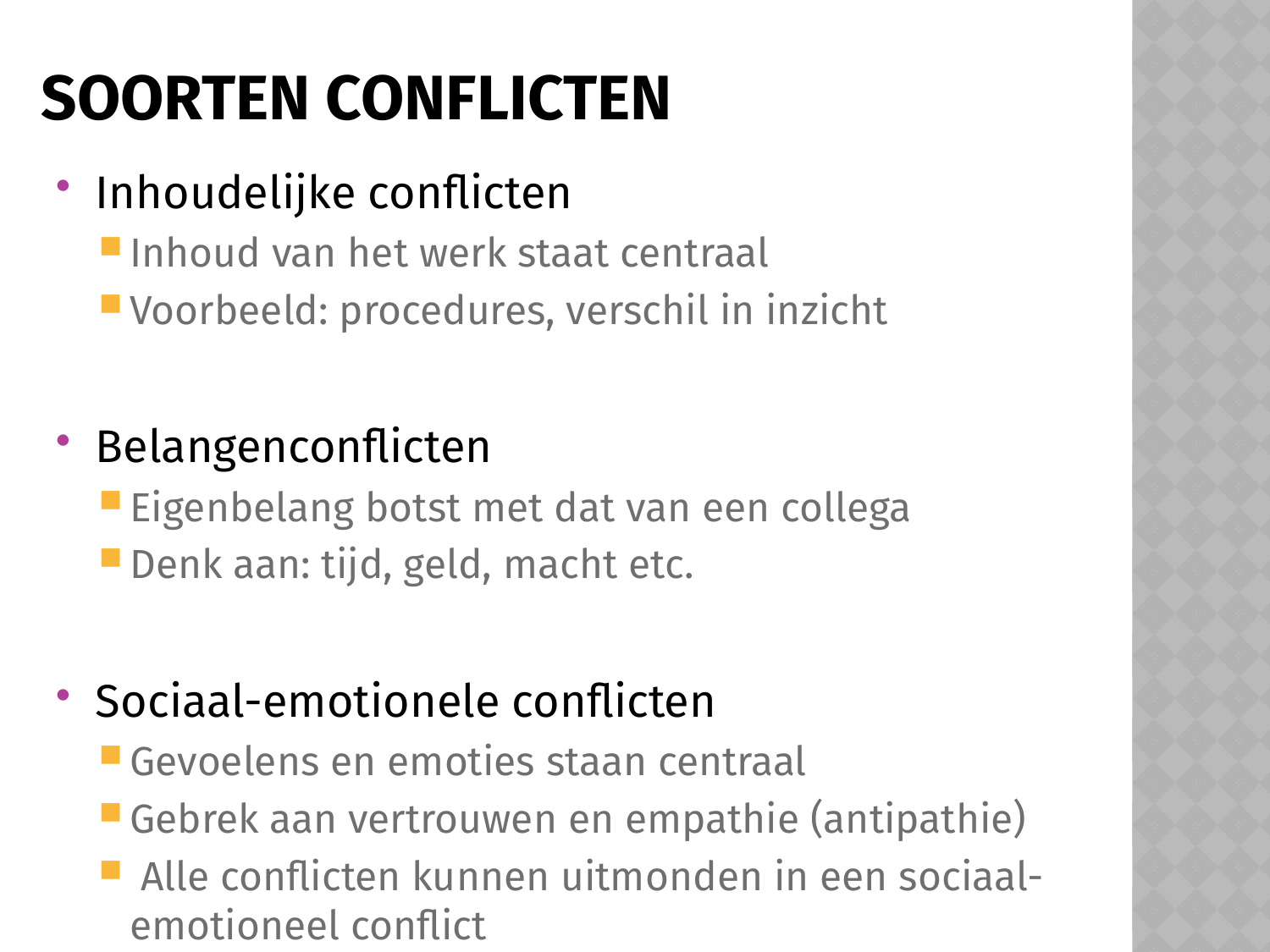

# Soorten conflicten
Inhoudelijke conflicten
Inhoud van het werk staat centraal
Voorbeeld: procedures, verschil in inzicht

Belangenconflicten
Eigenbelang botst met dat van een collega
Denk aan: tijd, geld, macht etc.

Sociaal-emotionele conflicten
Gevoelens en emoties staan centraal
Gebrek aan vertrouwen en empathie (antipathie)
 Alle conflicten kunnen uitmonden in een sociaal-emotioneel conflict